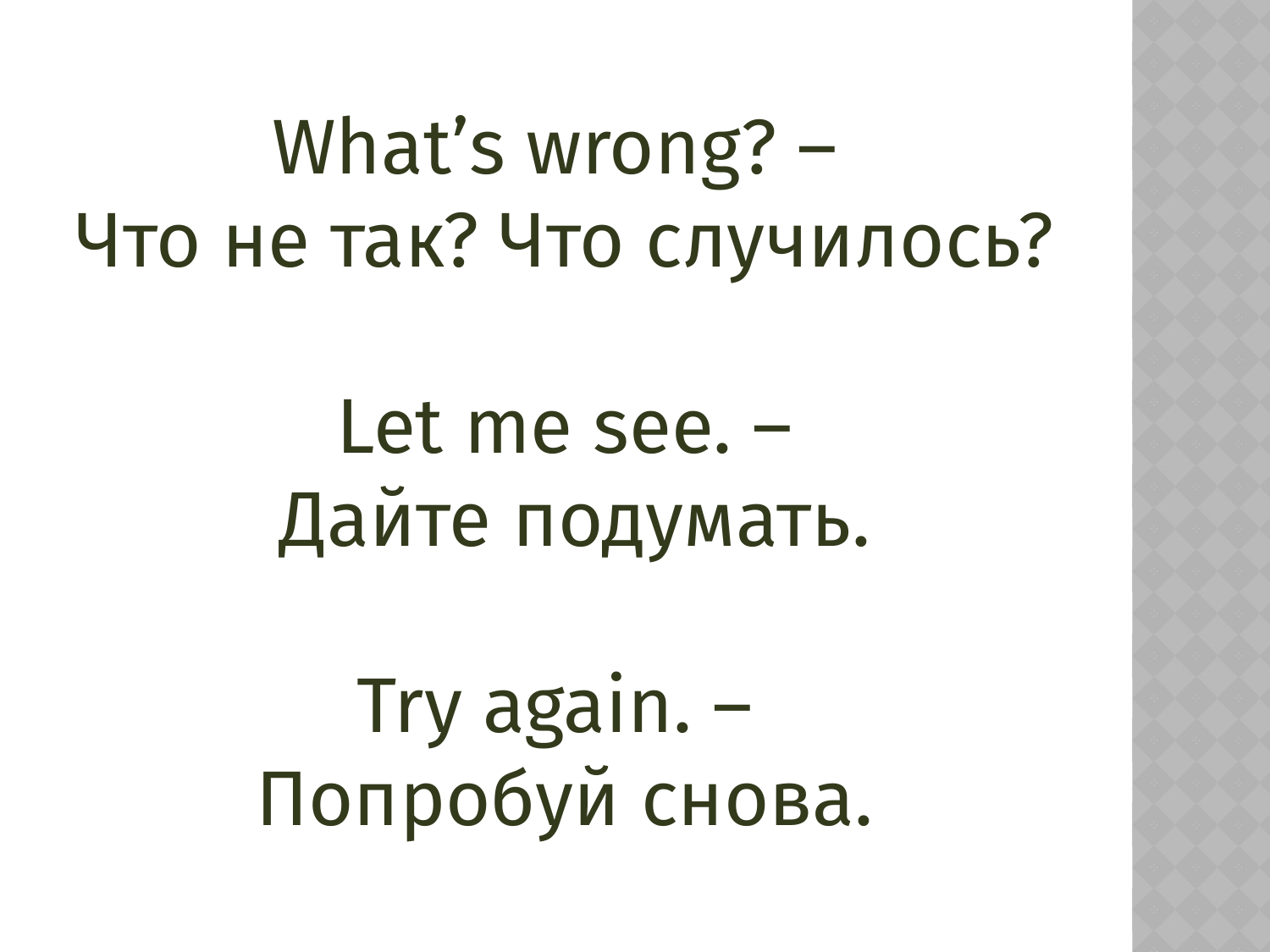

What’s wrong? –
Что не так? Что случилось?

Let me see. –
 Дайте подумать.

Try again. –
Попробуй снова.